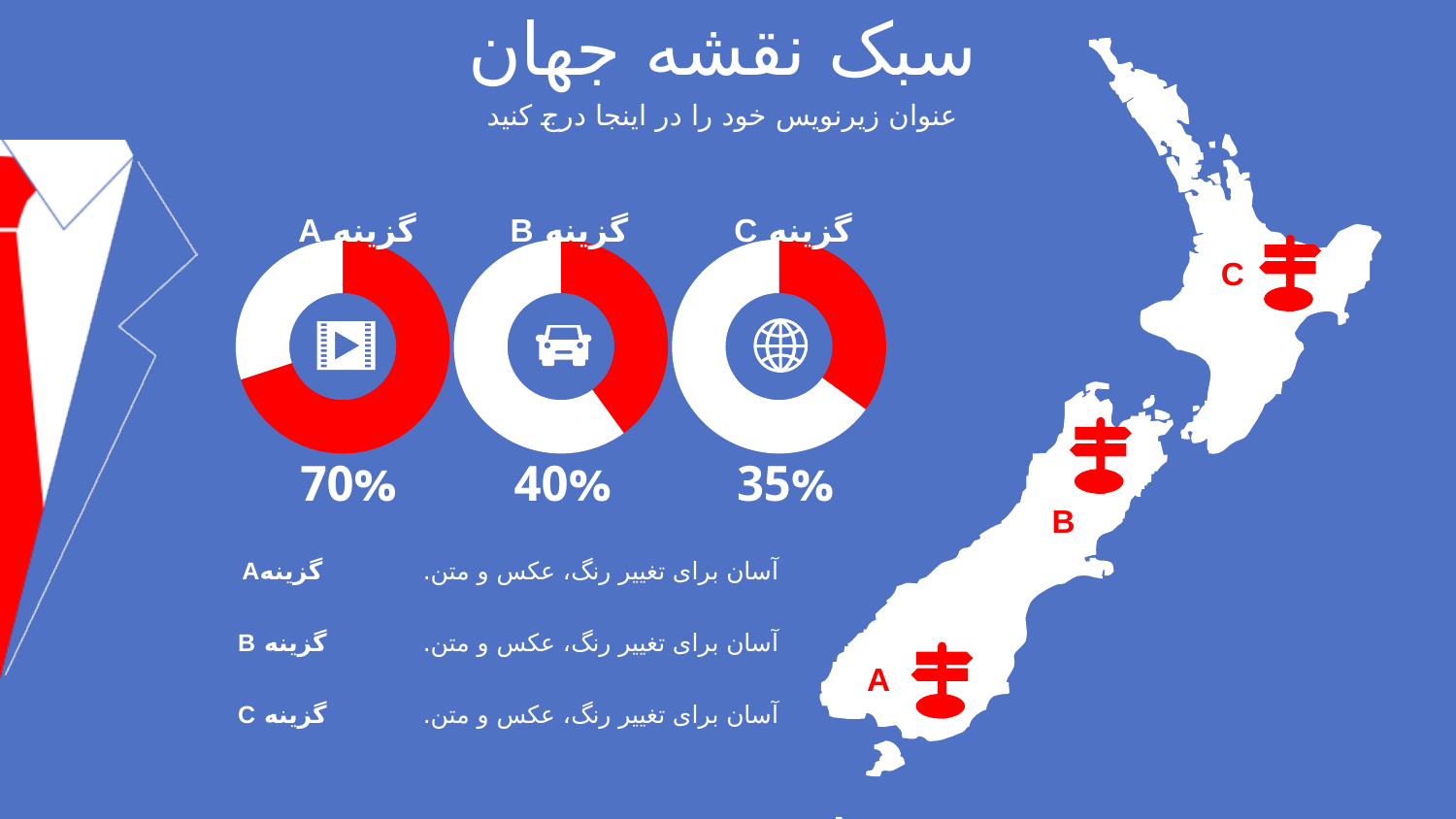

سبک نقشه جهان

عنوان زیرنویس خود را در اینجا درج کنید
گزینه A
گزینه B
گزینه C

### Chart

| Category |  |
|---|---|

### Chart

| Category |  |
|---|---|

### Chart

| Category |  |
|---|---|

C

70%
40%
35%
B
گزینهA
آسان برای تغییر رنگ، عکس و متن.
گزینه B
آسان برای تغییر رنگ، عکس و متن.

A
گزینه C
آسان برای تغییر رنگ، عکس و متن.